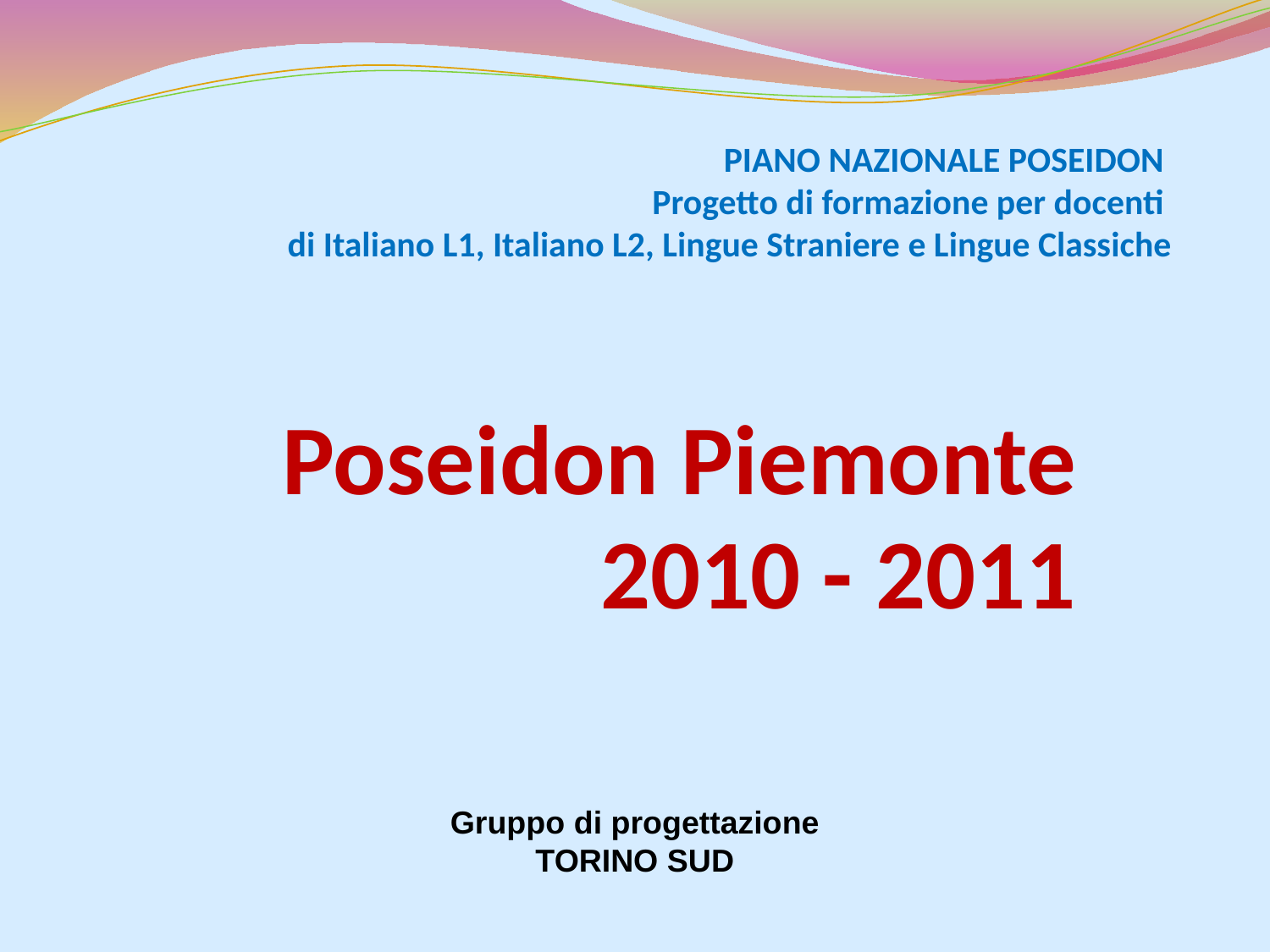

# PIANO NAZIONALE POSEIDON Progetto di formazione per docenti di Italiano L1, Italiano L2, Lingue Straniere e Lingue Classiche
Poseidon Piemonte
2010 - 2011

Gruppo di progettazione
TORINO SUD